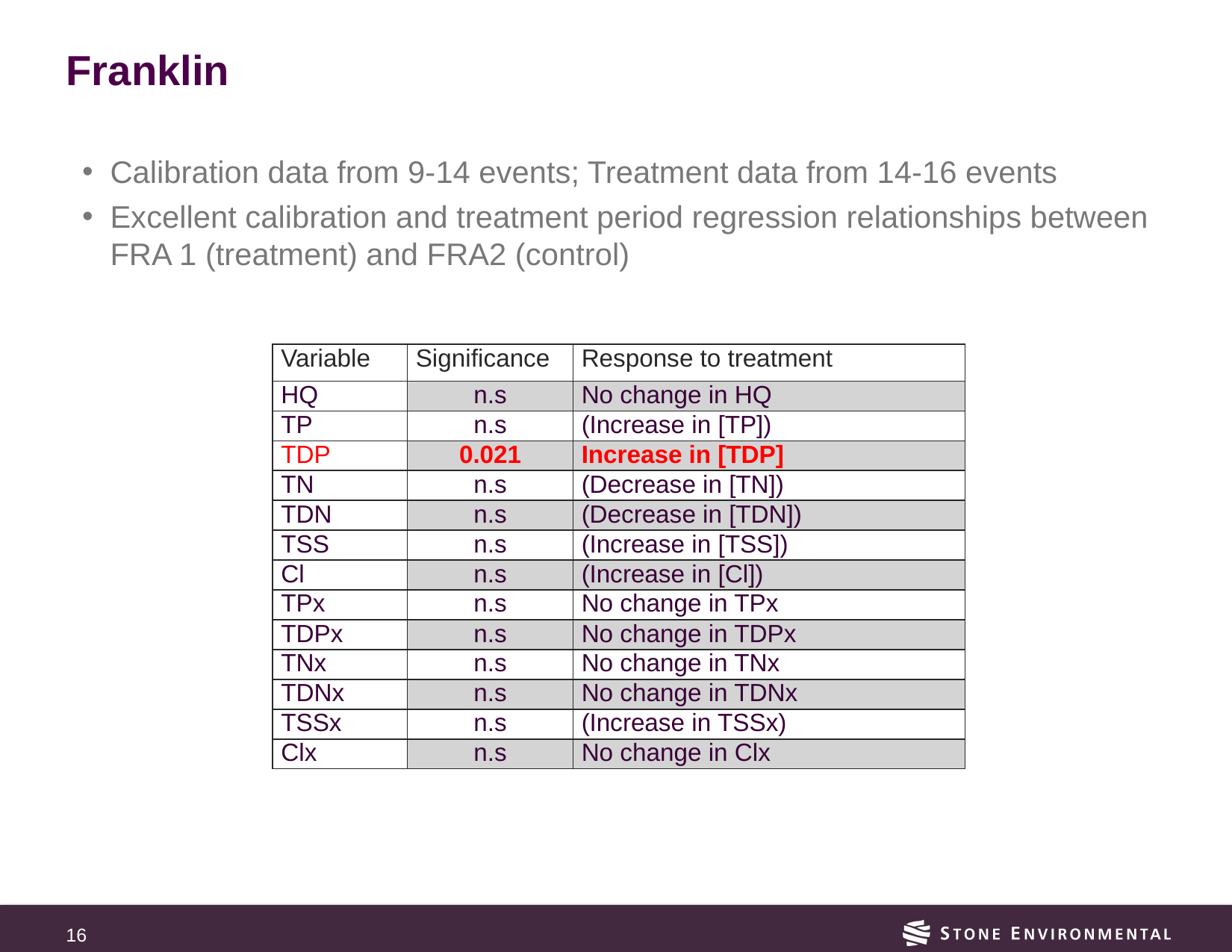

# Franklin
Calibration data from 9-14 events; Treatment data from 14-16 events
Excellent calibration and treatment period regression relationships between FRA 1 (treatment) and FRA2 (control)
| Variable | Significance | Response to treatment |
| --- | --- | --- |
| HQ | n.s | No change in HQ |
| TP | n.s | (Increase in [TP]) |
| TDP | 0.021 | Increase in [TDP] |
| TN | n.s | (Decrease in [TN]) |
| TDN | n.s | (Decrease in [TDN]) |
| TSS | n.s | (Increase in [TSS]) |
| Cl | n.s | (Increase in [Cl]) |
| TPx | n.s | No change in TPx |
| TDPx | n.s | No change in TDPx |
| TNx | n.s | No change in TNx |
| TDNx | n.s | No change in TDNx |
| TSSx | n.s | (Increase in TSSx) |
| Clx | n.s | No change in Clx |